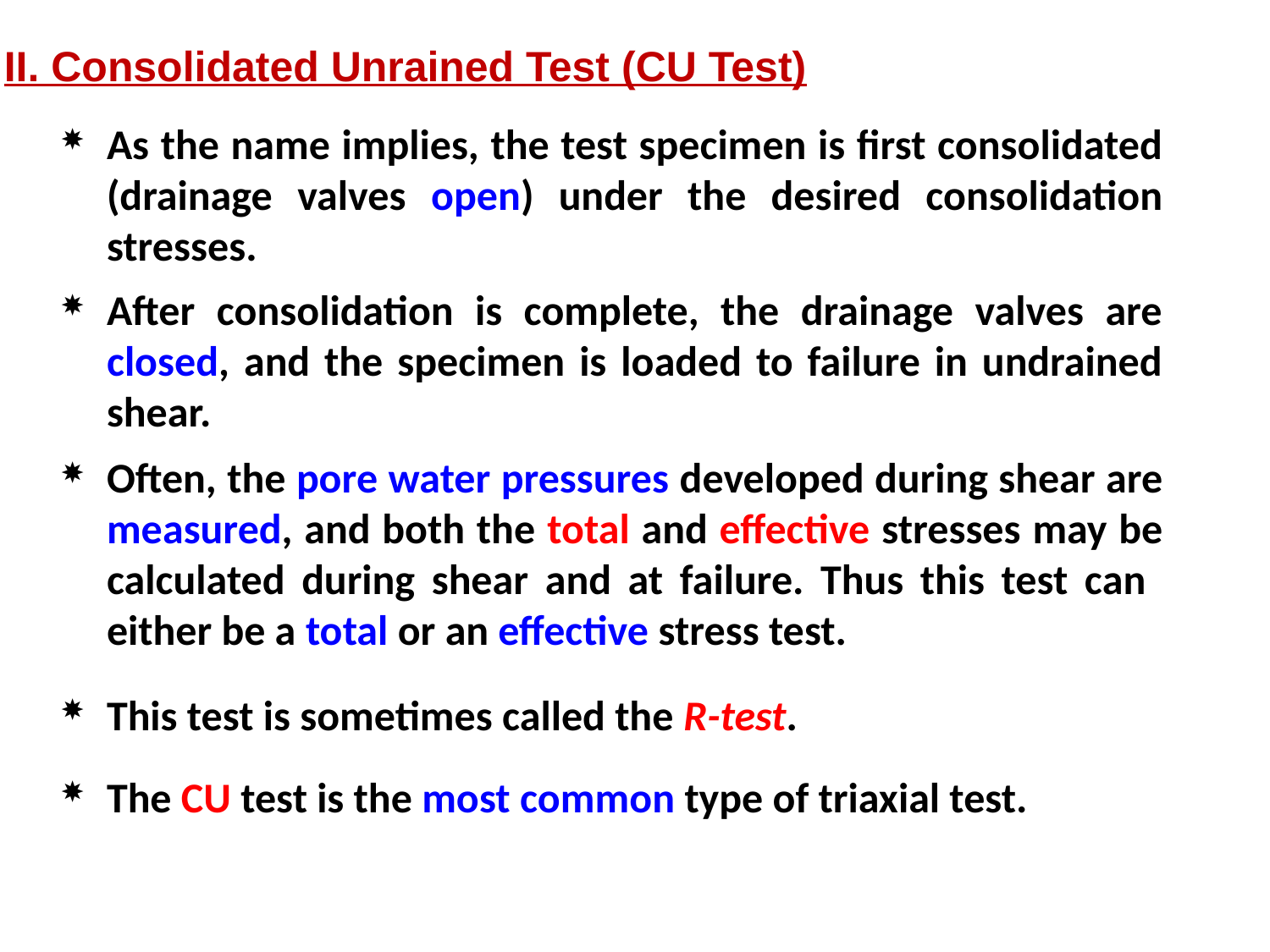

II. Consolidated Unrained Test (CU Test)
As the name implies, the test specimen is first consolidated (drainage valves open) under the desired consolidation stresses.
After consolidation is complete, the drainage valves are closed, and the specimen is loaded to failure in undrained shear.
Often, the pore water pressures developed during shear are measured, and both the total and effective stresses may be calculated during shear and at failure. Thus this test can  either be a total or an effective stress test.
This test is sometimes called the R-test.
The CU test is the most common type of triaxial test.